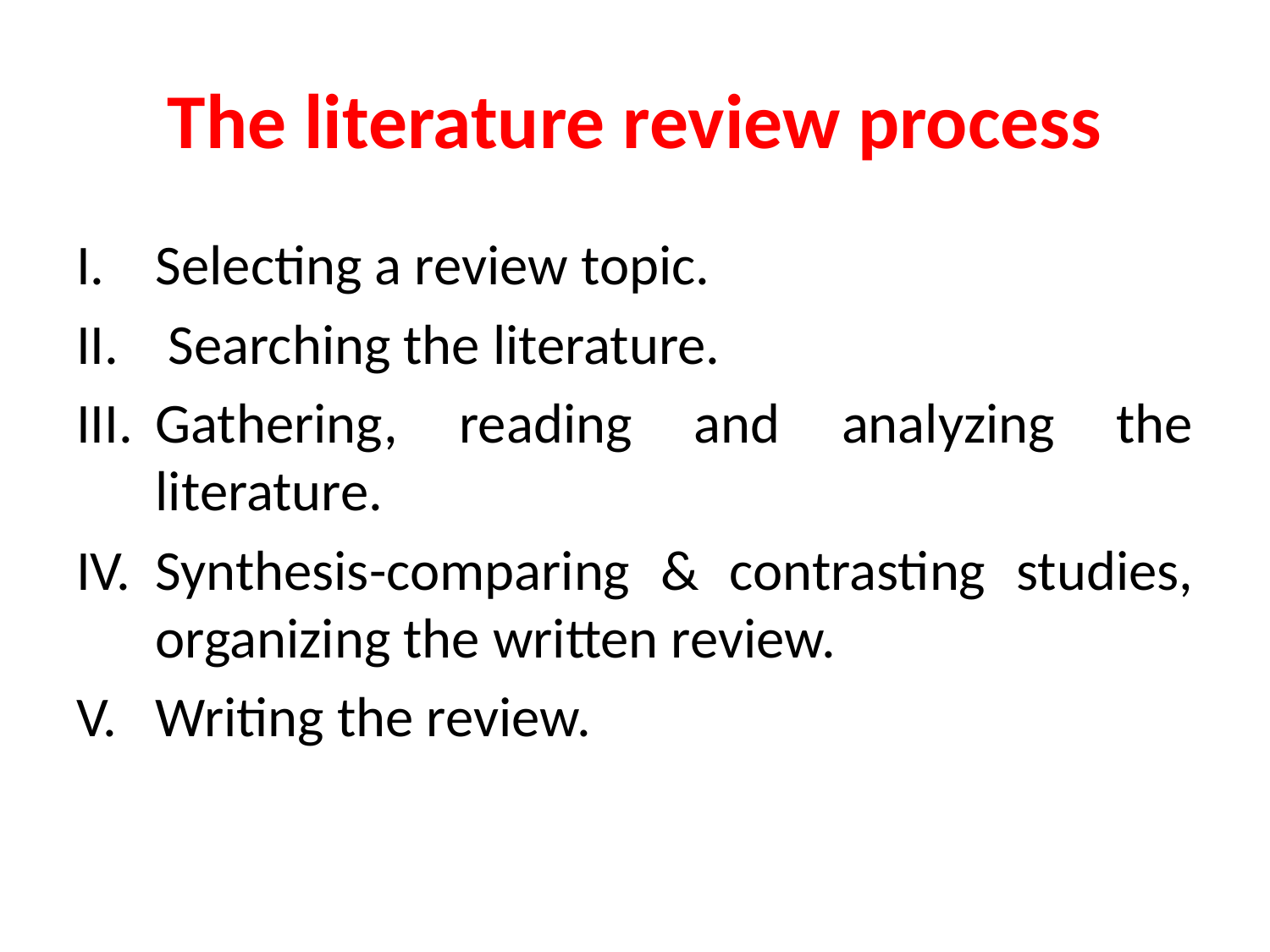

# The literature review process
Selecting a review topic.
 Searching the literature.
Gathering, reading and analyzing the literature.
Synthesis-comparing & contrasting studies, organizing the written review.
Writing the review.